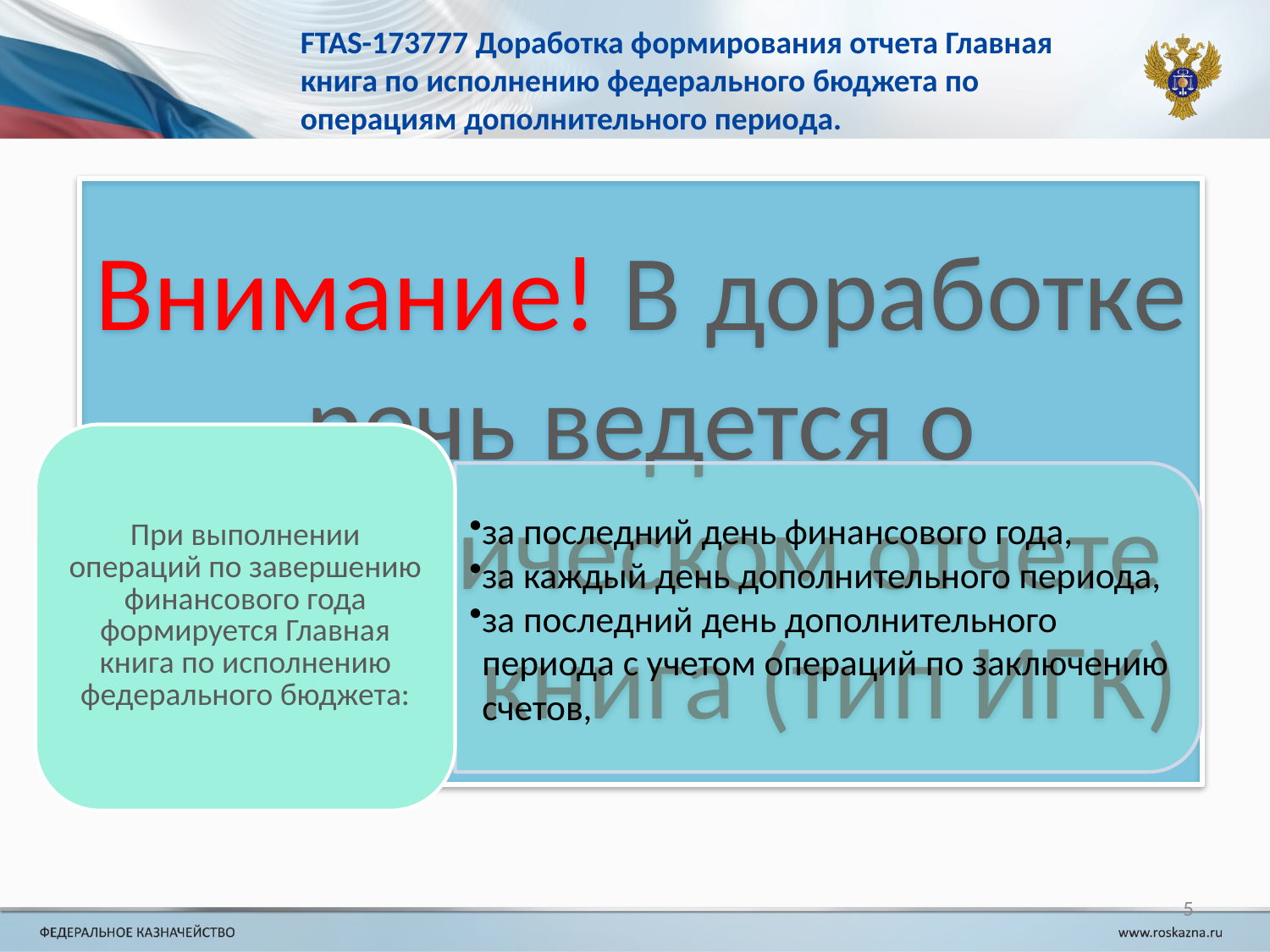

# FTAS-173777 Доработка формирования отчета Главная книга по исполнению федерального бюджета по операциям дополнительного периода.
Внимание! В доработке речь ведется о периодическом отчете Главная книга (тип ИГК)
При выполнении операций по завершению финансового года формируется Главная книга по исполнению федерального бюджета:
за последний день финансового года,
за каждый день дополнительного периода,
за последний день дополнительного периода с учетом операций по заключению счетов,
5